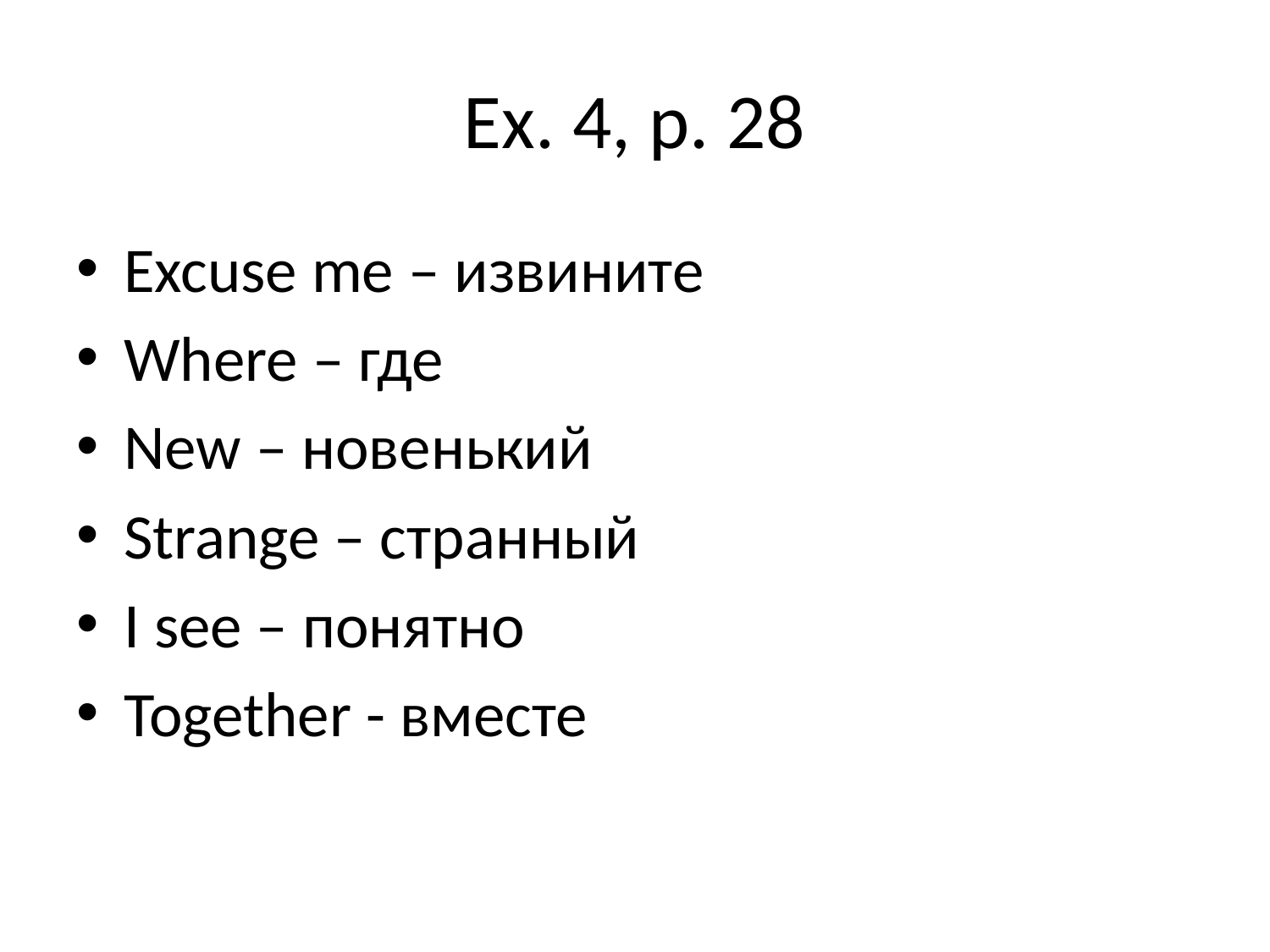

# Ex. 4, p. 28
Excuse me – извините
Where – где
New – новенький
Strange – странный
I see – понятно
Together - вместе